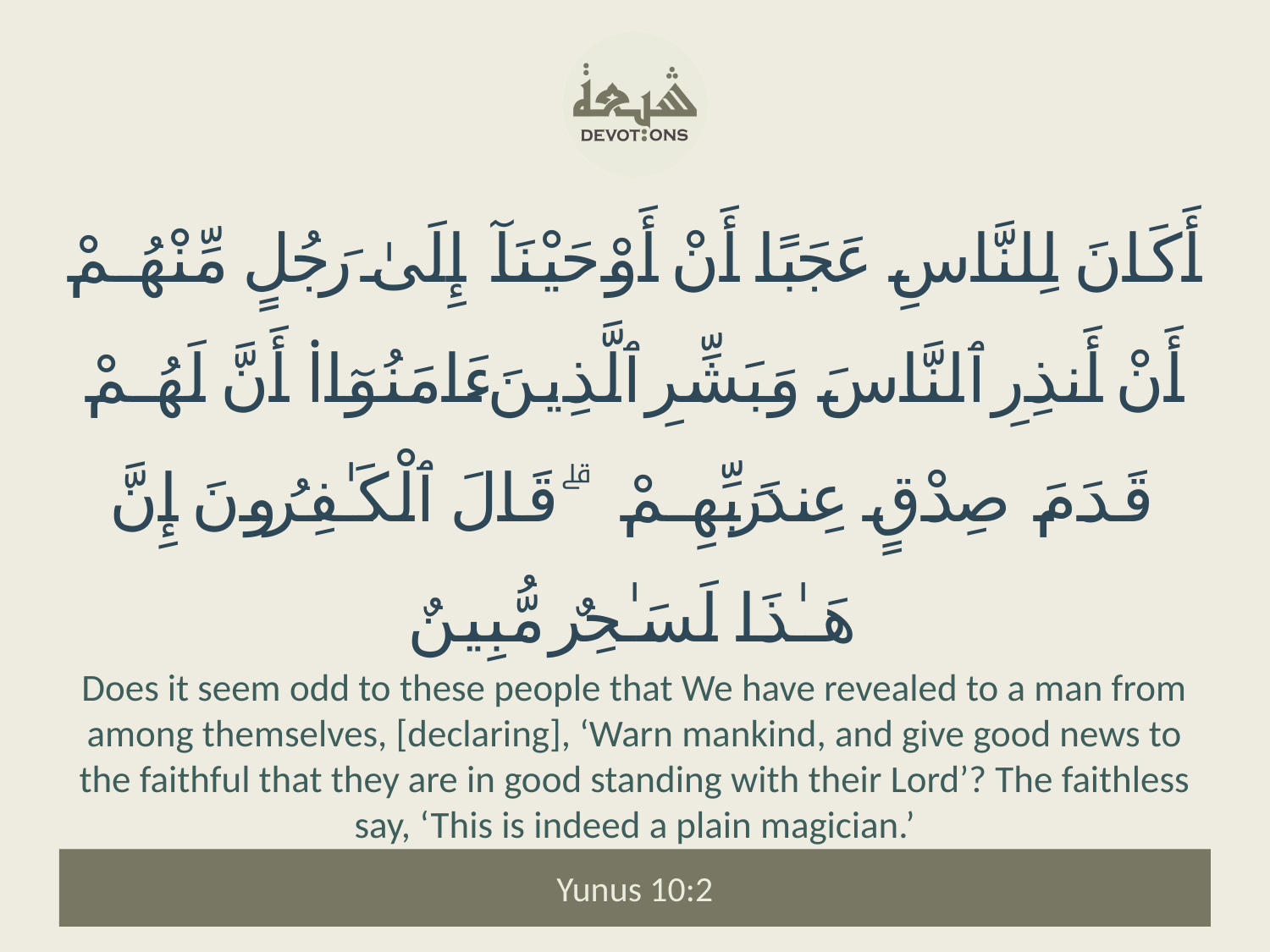

أَكَانَ لِلنَّاسِ عَجَبًا أَنْ أَوْحَيْنَآ إِلَىٰ رَجُلٍ مِّنْهُمْ أَنْ أَنذِرِ ٱلنَّاسَ وَبَشِّرِ ٱلَّذِينَ ءَامَنُوٓا۟ أَنَّ لَهُمْ قَدَمَ صِدْقٍ عِندَ رَبِّهِمْ ۗ قَالَ ٱلْكَـٰفِرُونَ إِنَّ هَـٰذَا لَسَـٰحِرٌ مُّبِينٌ
Does it seem odd to these people that We have revealed to a man from among themselves, [declaring], ‘Warn mankind, and give good news to the faithful that they are in good standing with their Lord’? The faithless say, ‘This is indeed a plain magician.’
Yunus 10:2